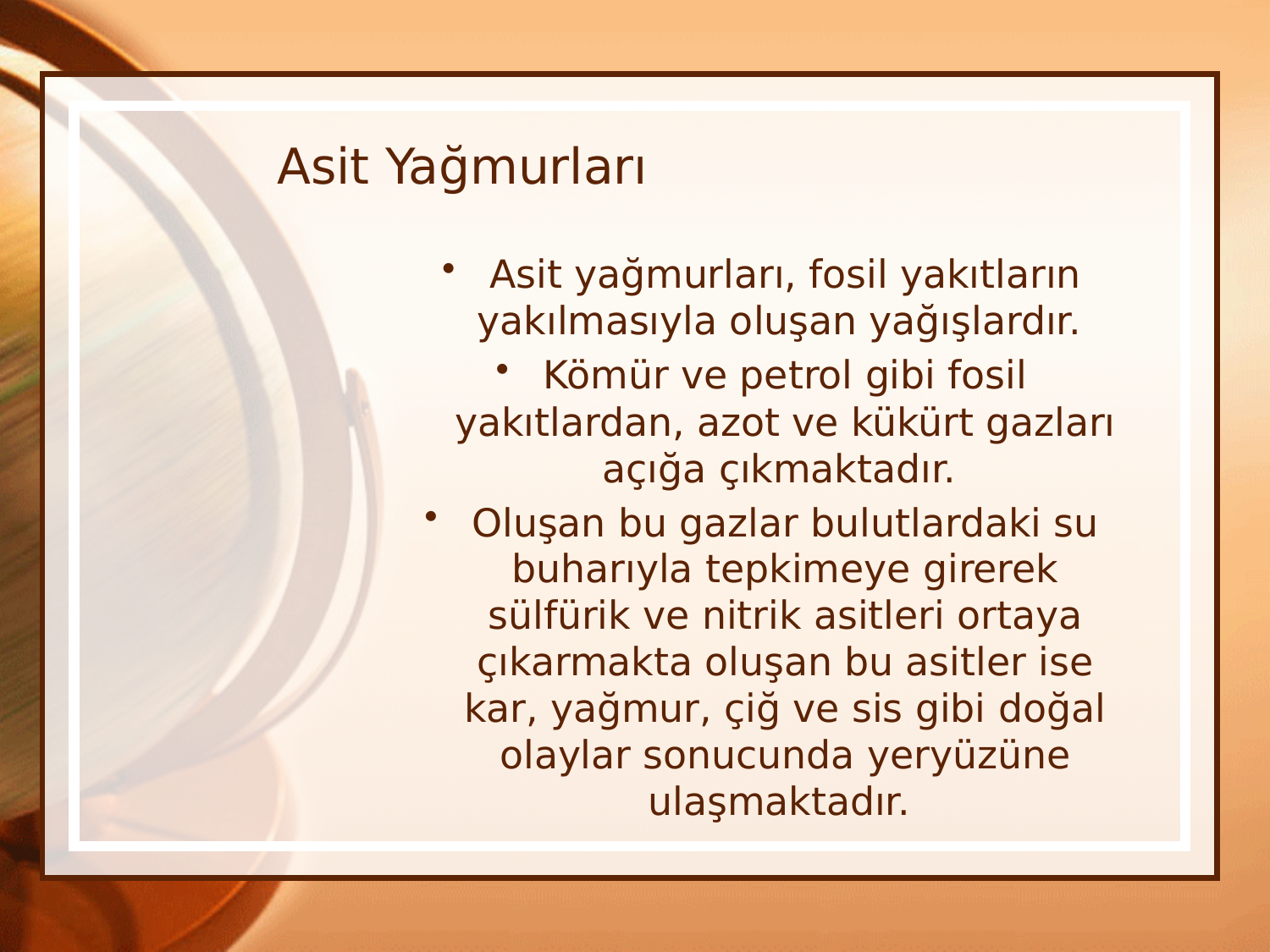

# Asit Yağmurları
Asit yağmurları, fosil yakıtların yakılmasıyla oluşan yağışlardır.
Kömür ve petrol gibi fosil yakıtlardan, azot ve kükürt gazları açığa çıkmaktadır.
Oluşan bu gazlar bulutlardaki su buharıyla tepkimeye girerek sülfürik ve nitrik asitleri ortaya çıkarmakta oluşan bu asitler ise kar, yağmur, çiğ ve sis gibi doğal olaylar sonucunda yeryüzüne ulaşmaktadır.